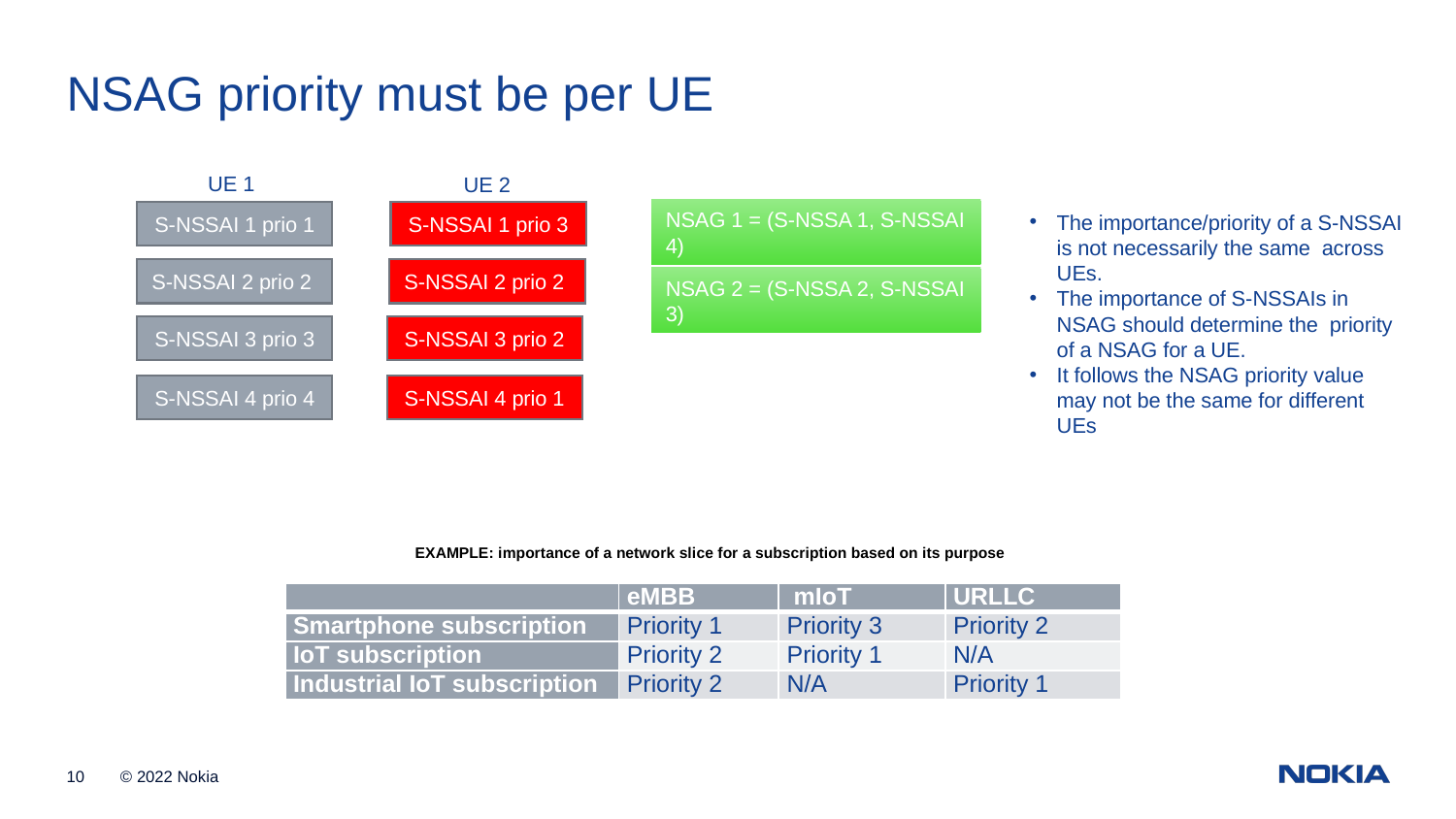

NSAG priority must be per UE
UE 1
UE 2
NSAG 1 = (S-NSSA 1, S-NSSAI 4)
S-NSSAI 1 prio 1
S-NSSAI 1 prio 3
The importance/priority of a S-NSSAI is not necessarily the same  across UEs.
The importance of S-NSSAIs in NSAG should determine the  priority of a NSAG for a UE.
It follows the NSAG priority value may not be the same for different UEs
S-NSSAI 2 prio 2
S-NSSAI 2 prio 2
NSAG 2 = (S-NSSA 2, S-NSSAI 3)
S-NSSAI 3 prio 3
S-NSSAI 3 prio 2
S-NSSAI 4 prio 1
S-NSSAI 4 prio 4
EXAMPLE: importance of a network slice for a subscription based on its purpose
|  | eMBB | mIoT | URLLC |
| --- | --- | --- | --- |
| Smartphone subscription | Priority 1 | Priority 3 | Priority 2 |
| IoT subscription | Priority 2 | Priority 1 | N/A |
| Industrial IoT subscription | Priority 2 | N/A | Priority 1 |